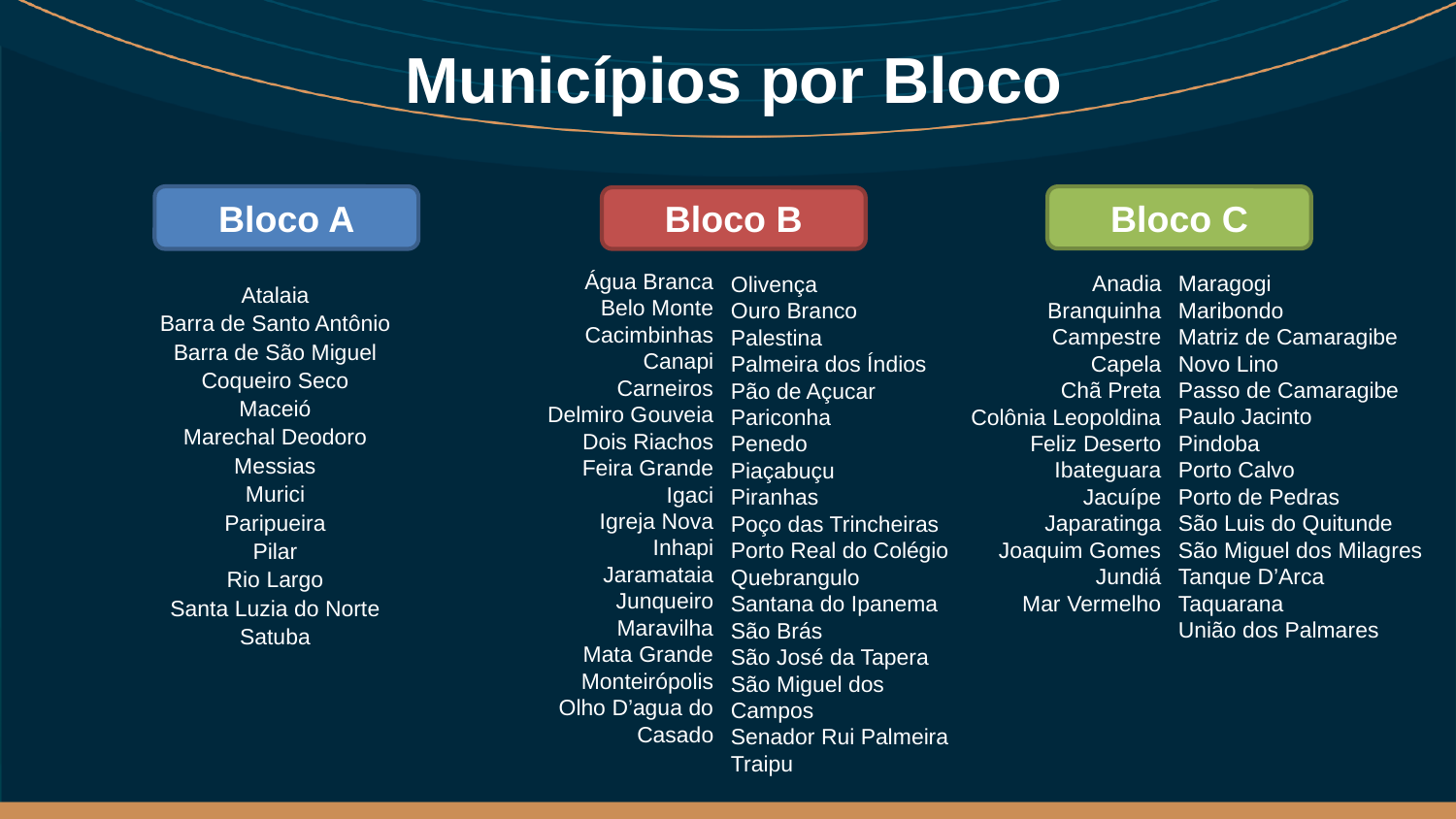

# Municípios por Bloco
Bloco A
Bloco C
Bloco B
Água Branca
Belo Monte
Cacimbinhas
Canapi
Carneiros
Delmiro Gouveia
Dois Riachos
Feira Grande
Igaci
Igreja Nova
Inhapi
Jaramataia
Junqueiro
Maravilha
Mata Grande
Monteirópolis
Olho D’agua do Casado

Anadia
Branquinha
Campestre
Capela
Chã Preta
Colônia Leopoldina
Feliz Deserto
Ibateguara
Jacuípe
Japaratinga
Joaquim Gomes
Jundiá
Mar Vermelho

Maragogi
Maribondo
Matriz de Camaragibe
Novo Lino
Passo de Camaragibe
Paulo Jacinto
Pindoba
Porto Calvo
Porto de Pedras
São Luis do Quitunde
São Miguel dos Milagres
Tanque D’Arca
Taquarana
União dos Palmares
Olivença
Ouro Branco
Palestina
Palmeira dos Índios
Pão de Açucar
Pariconha
Penedo
Piaçabuçu
Piranhas
Poço das Trincheiras
Porto Real do Colégio
Quebrangulo
Santana do Ipanema
São Brás
São José da Tapera
São Miguel dos Campos
Senador Rui Palmeira
Traipu
Atalaia
Barra de Santo Antônio
Barra de São Miguel
Coqueiro Seco
Maceió
Marechal Deodoro
Messias
Murici
Paripueira
Pilar
Rio Largo
Santa Luzia do Norte
Satuba